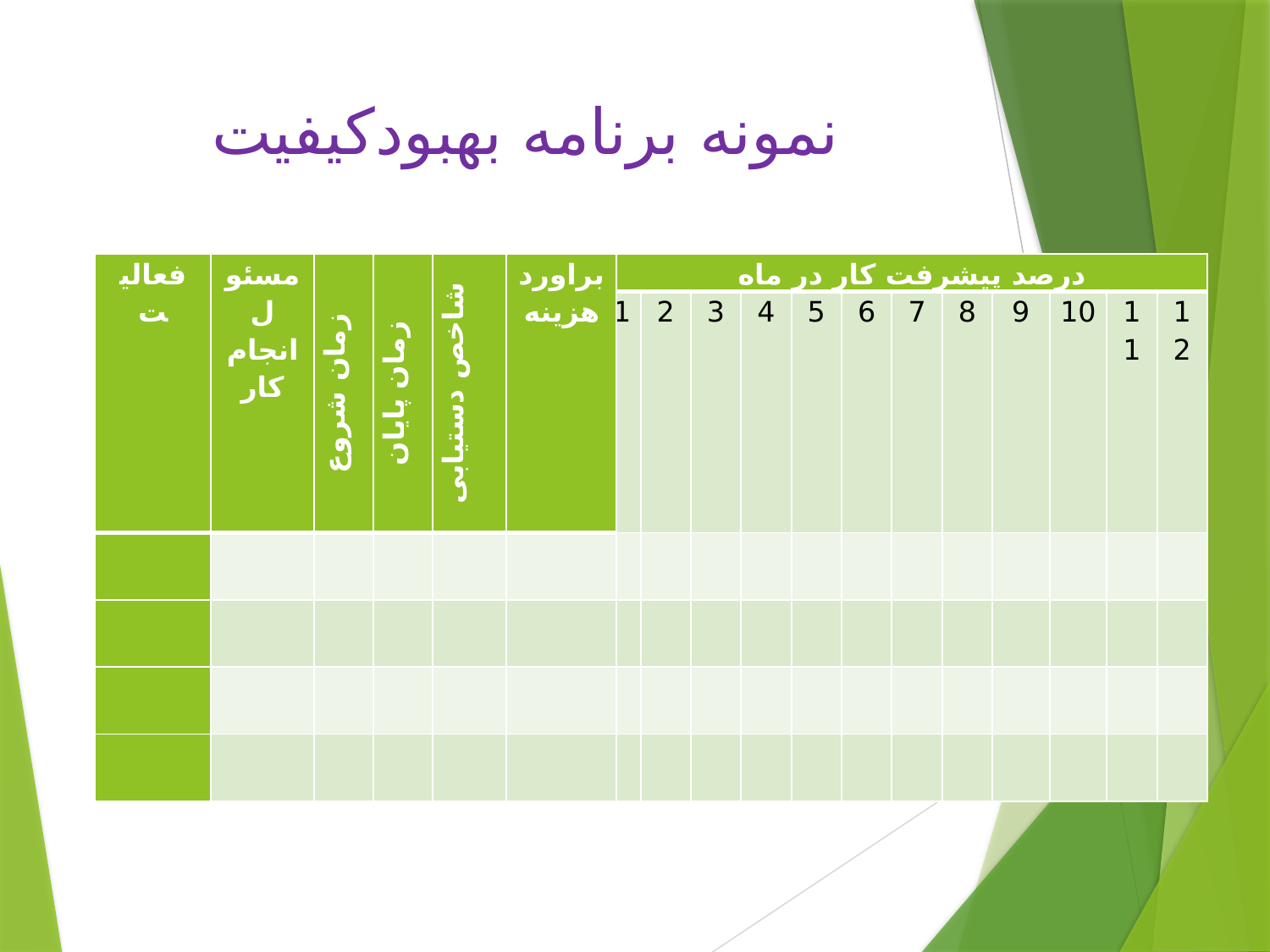

# نمونه برنامه بهبودکیفیت
| فعالیت | مسئول انجام کار | زمان شروع | زمان پایان | شاخص دستیابی | براورد هزینه | درصد پیشرفت کار در ماه |  |  |  |  |  |  |  |  |  |  |  |
| --- | --- | --- | --- | --- | --- | --- | --- | --- | --- | --- | --- | --- | --- | --- | --- | --- | --- |
|  |  |  |  |  |  | 1 | 2 | 3 | 4 | 5 | 6 | 7 | 8 | 9 | 10 | 11 | 12 |
|  |  |  |  |  |  |  |  |  |  |  |  |  |  |  |  |  |  |
|  |  |  |  |  |  |  |  |  |  |  |  |  |  |  |  |  |  |
|  |  |  |  |  |  |  |  |  |  |  |  |  |  |  |  |  |  |
|  |  |  |  |  |  |  |  |  |  |  |  |  |  |  |  |  |  |